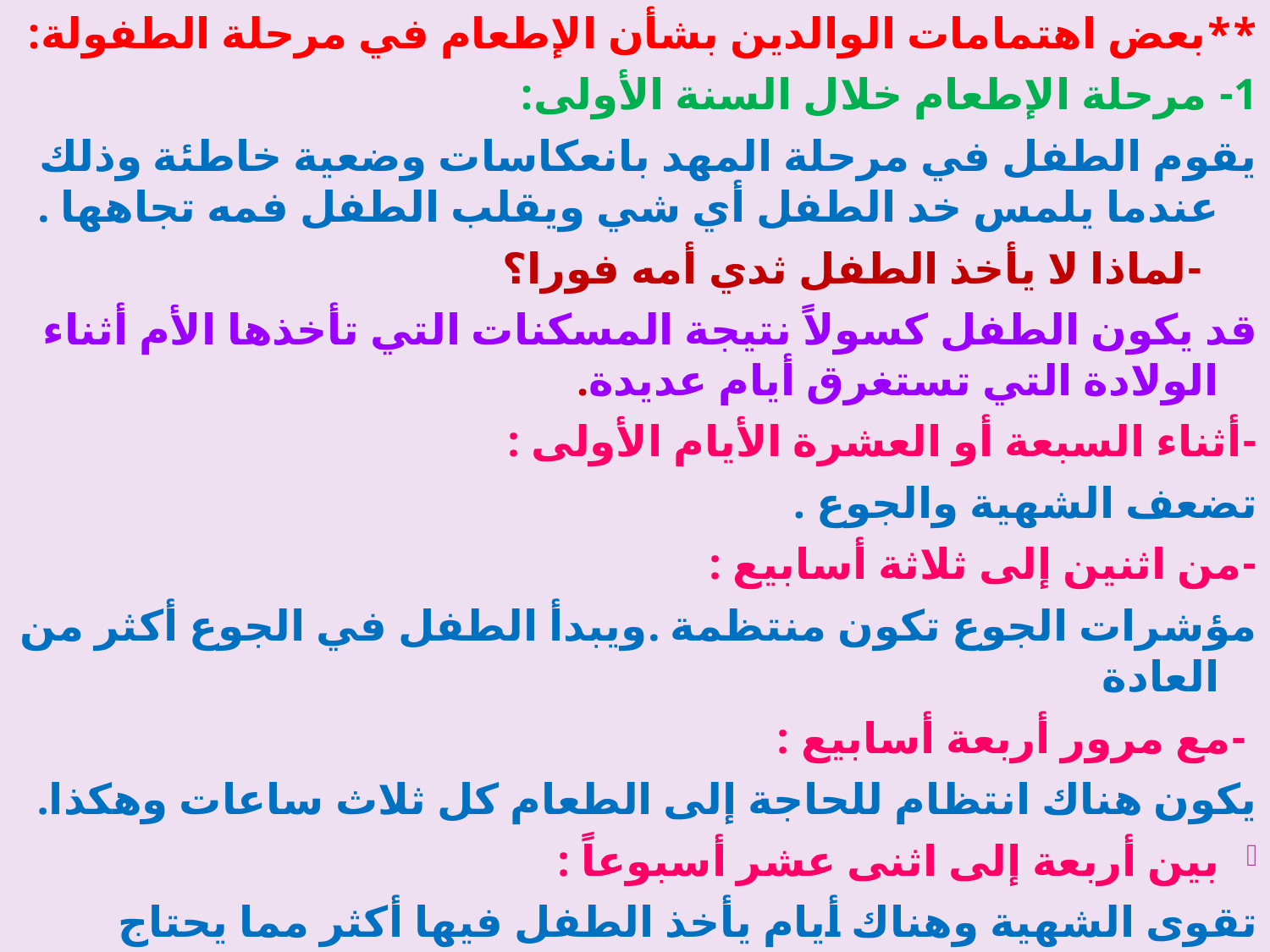

**بعض اهتمامات الوالدين بشأن الإطعام في مرحلة الطفولة:
1- مرحلة الإطعام خلال السنة الأولى:
يقوم الطفل في مرحلة المهد بانعكاسات وضعية خاطئة وذلك عندما يلمس خد الطفل أي شي ويقلب الطفل فمه تجاهها .
     -لماذا لا يأخذ الطفل ثدي أمه فورا؟
قد يكون الطفل كسولاً نتيجة المسكنات التي تأخذها الأم أثناء الولادة التي تستغرق أيام عديدة.
-أثناء السبعة أو العشرة الأيام الأولى :
تضعف الشهية والجوع .
-من اثنين إلى ثلاثة أسابيع :
مؤشرات الجوع تكون منتظمة .ويبدأ الطفل في الجوع أكثر من العادة
 -مع مرور أربعة أسابيع :
يكون هناك انتظام للحاجة إلى الطعام كل ثلاث ساعات وهكذا.
بين أربعة إلى اثنى عشر أسبوعاً :
تقوى الشهية وهناك أيام يأخذ الطفل فيها أكثر مما يحتاج جسمه .